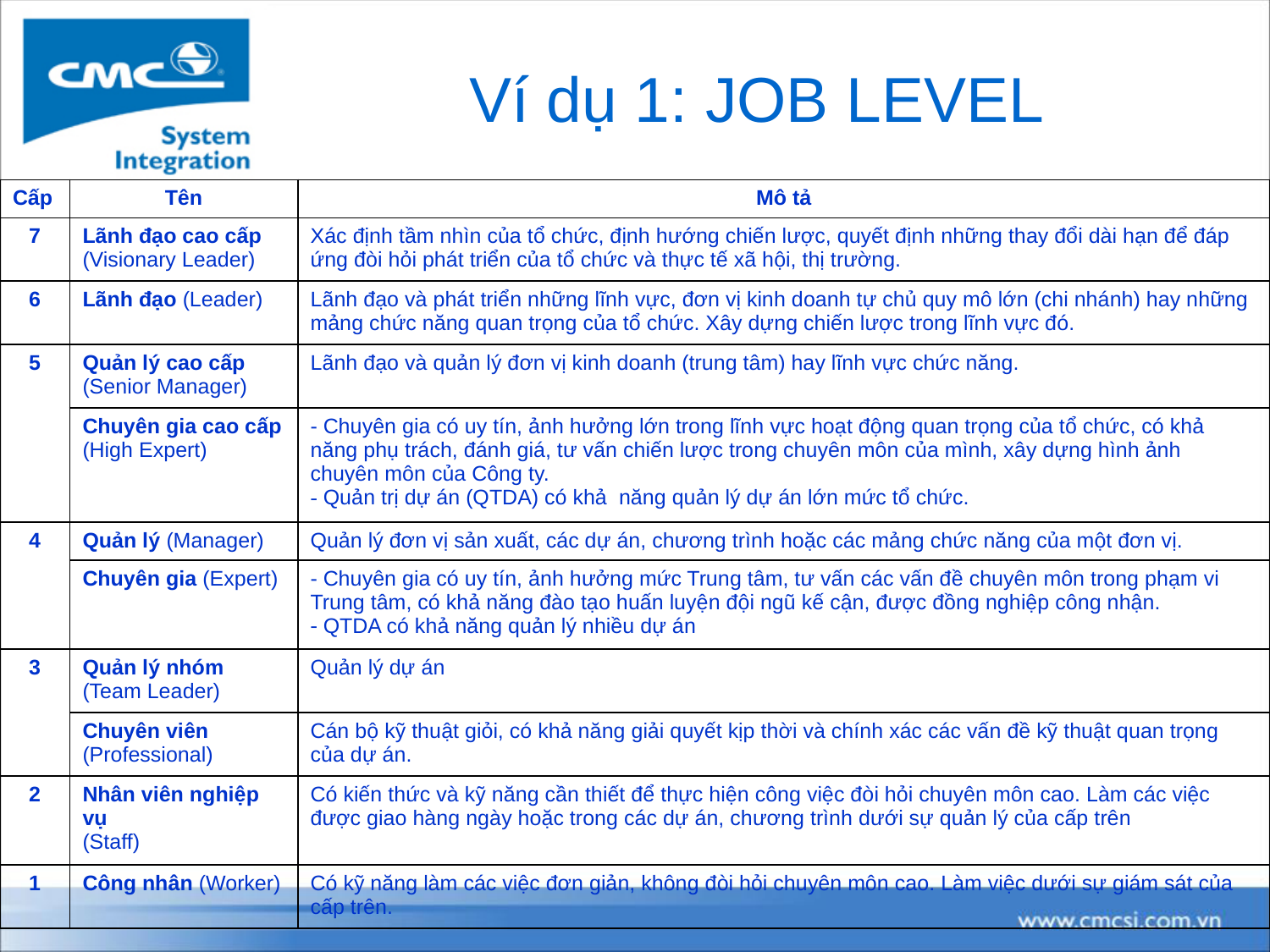

Ví dụ 1: JOB LEVEL
| Cấp | Tên | Mô tả |
| --- | --- | --- |
| 7 | Lãnh đạo cao cấp (Visionary Leader) | Xác định tầm nhìn của tổ chức, định hướng chiến lược, quyết định những thay đổi dài hạn để đáp ứng đòi hỏi phát triển của tổ chức và thực tế xã hội, thị trường. |
| 6 | Lãnh đạo (Leader) | Lãnh đạo và phát triển những lĩnh vực, đơn vị kinh doanh tự chủ quy mô lớn (chi nhánh) hay những mảng chức năng quan trọng của tổ chức. Xây dựng chiến lược trong lĩnh vực đó. |
| 5 | Quản lý cao cấp (Senior Manager) | Lãnh đạo và quản lý đơn vị kinh doanh (trung tâm) hay lĩnh vực chức năng. |
|  | Chuyên gia cao cấp (High Expert) | - Chuyên gia có uy tín, ảnh hưởng lớn trong lĩnh vực hoạt động quan trọng của tổ chức, có khả năng phụ trách, đánh giá, tư vấn chiến lược trong chuyên môn của mình, xây dựng hình ảnh chuyên môn của Công ty. Quản trị dự án (QTDA) có khả năng quản lý dự án lớn mức tổ chức. |
| 4 | Quản lý (Manager) | Quản lý đơn vị sản xuất, các dự án, chương trình hoặc các mảng chức năng của một đơn vị. |
|  | Chuyên gia (Expert) | - Chuyên gia có uy tín, ảnh hưởng mức Trung tâm, tư vấn các vấn đề chuyên môn trong phạm vi Trung tâm, có khả năng đào tạo huấn luyện đội ngũ kế cận, được đồng nghiệp công nhận. QTDA có khả năng quản lý nhiều dự án |
| 3 | Quản lý nhóm (Team Leader) | Quản lý dự án |
|  | Chuyên viên (Professional) | Cán bộ kỹ thuật giỏi, có khả năng giải quyết kịp thời và chính xác các vấn đề kỹ thuật quan trọng của dự án. |
| 2 | Nhân viên nghiệp vụ (Staff) | Có kiến thức và kỹ năng cần thiết để thực hiện công việc đòi hỏi chuyên môn cao. Làm các việc được giao hàng ngày hoặc trong các dự án, chương trình dưới sự quản lý của cấp trên |
| 1 | Công nhân (Worker) | Có kỹ năng làm các việc đơn giản, không đòi hỏi chuyên môn cao. Làm việc dưới sự giám sát của cấp trên. |